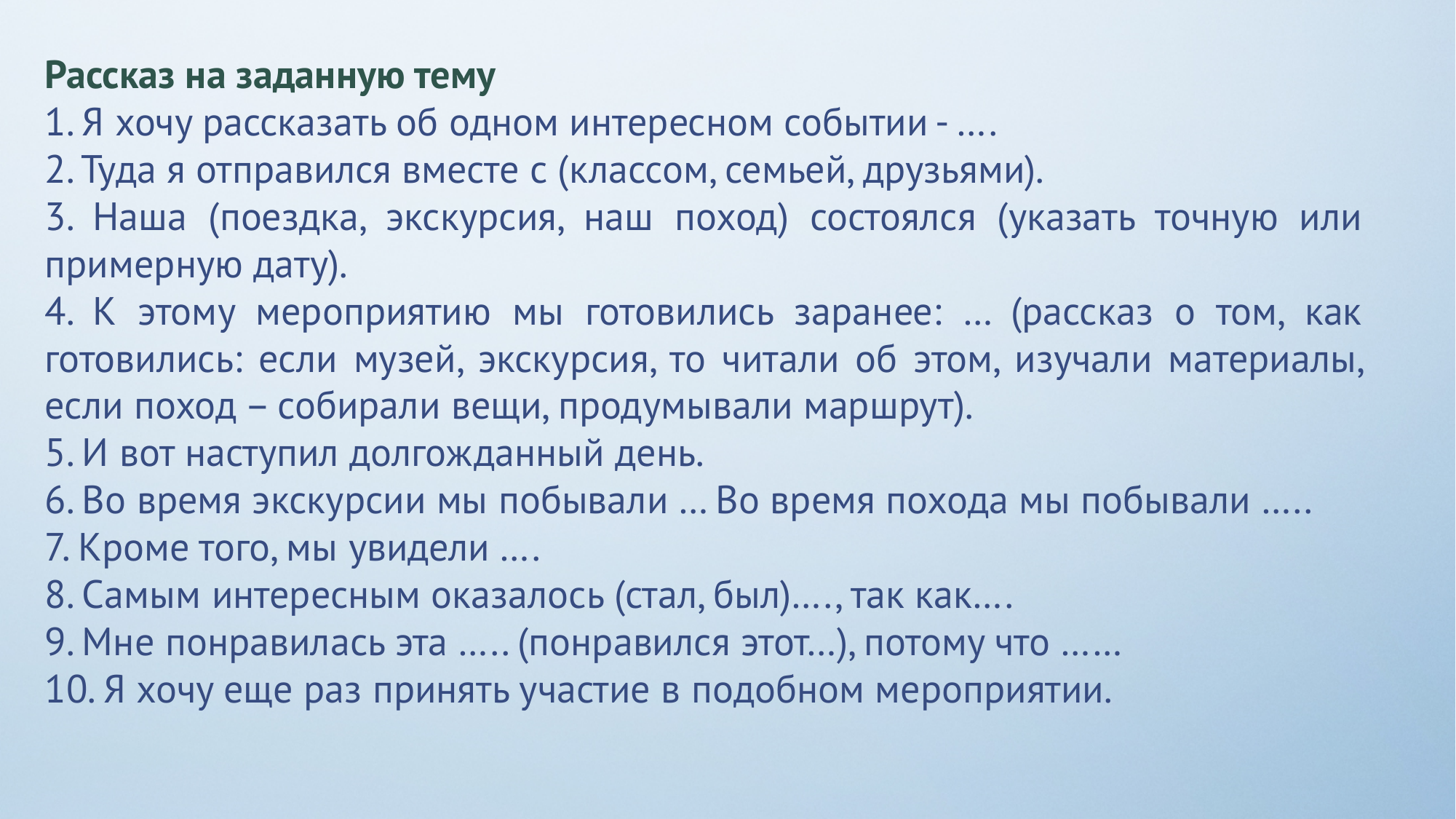

Рассказ на заданную тему
1. Я хочу рассказать об одном интересном событии - ….
2. Туда я отправился вместе с (классом, семьей, друзьями).
3. Наша (поездка, экскурсия, наш поход) состоялся (указать точную или примерную дату).
4. К этому мероприятию мы готовились заранее: … (рассказ о том, как готовились: если музей, экскурсия, то читали об этом, изучали материалы, если поход – собирали вещи, продумывали маршрут).
5. И вот наступил долгожданный день.
6. Во время экскурсии мы побывали … Во время похода мы побывали …..
7. Кроме того, мы увидели ….
8. Самым интересным оказалось (стал, был)…., так как….
9. Мне понравилась эта ….. (понравился этот…), потому что ……
10. Я хочу еще раз принять участие в подобном мероприятии.